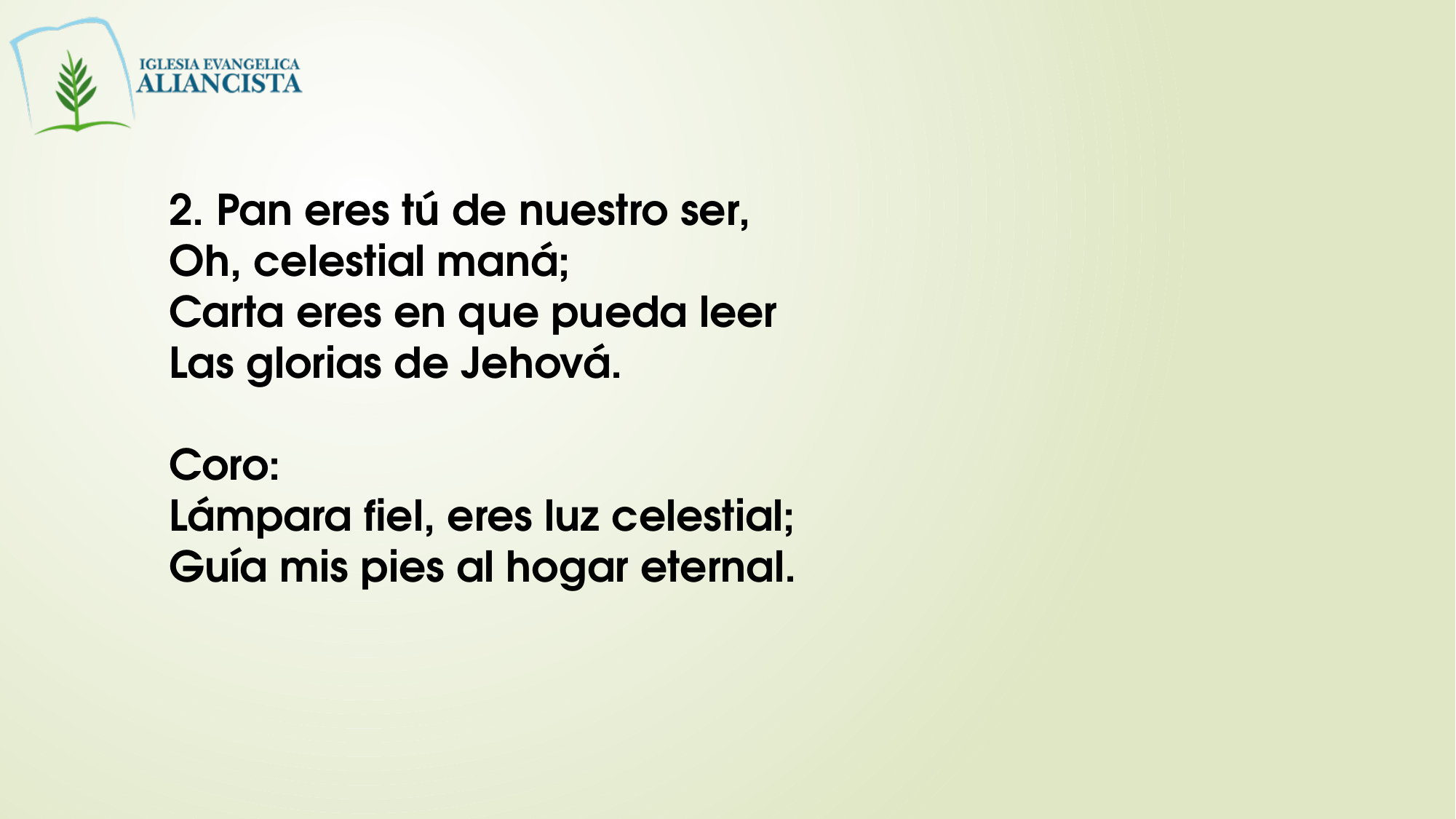

2. Pan eres tú de nuestro ser,
Oh, celestial maná;
Carta eres en que pueda leer
Las glorias de Jehová.

Coro:
Lámpara fiel, eres luz celestial;
Guía mis pies al hogar eternal.